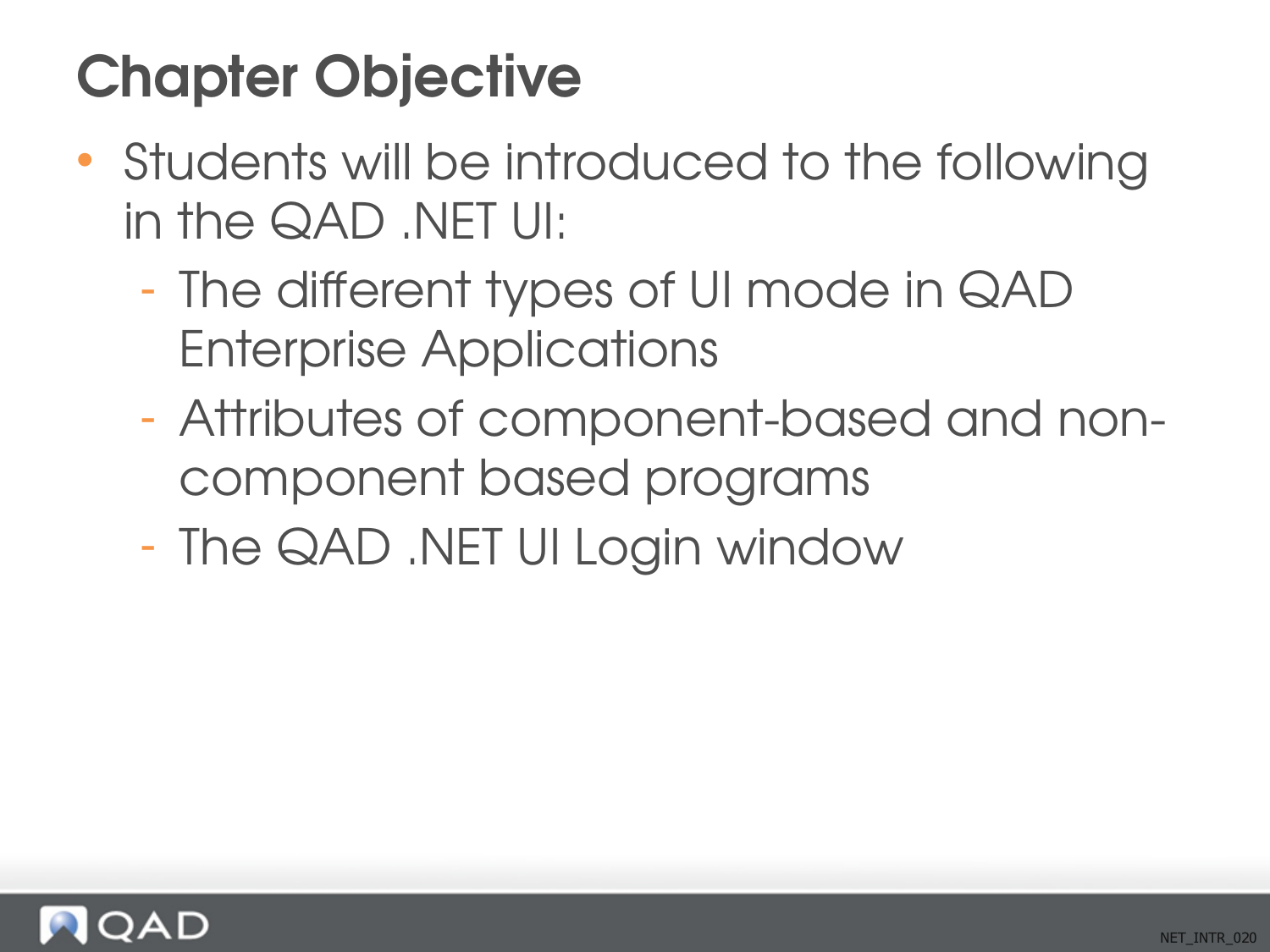

# Chapter Objective
Students will be introduced to the following in the QAD .NET UI:
The different types of UI mode in QAD Enterprise Applications
Attributes of component-based and non-component based programs
The QAD .NET UI Login window

NET_INTR_020